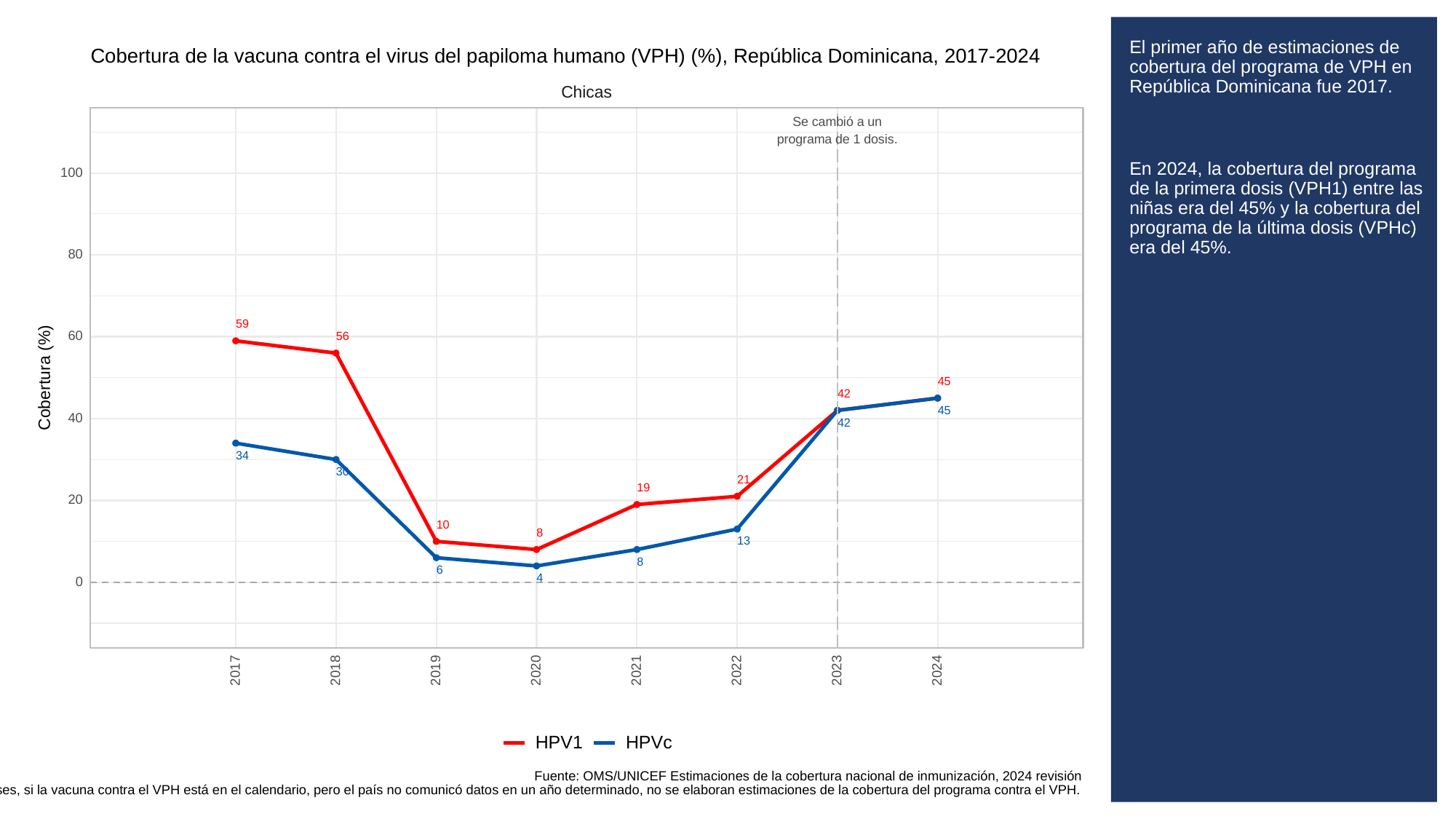

# El primer año de estimaciones de cobertura del programa de VPH en República Dominicana fue 2017.

En 2024, la cobertura del programa de la primera dosis (VPH1) entre las niñas era del 45% y la cobertura del programa de la última dosis (VPHc) era del 45%.

Cobertura de la vacuna contra el virus del papiloma humano (VPH) (%), República Dominicana, 2017-2024
Chicas

Se cambió a un

programa de 1 dosis.
100

80

59
60
56

Cobertura (%)
45

42

45

40

42

34

30
21
19

20

10

8
13

8

6
4
0

2023
2017
2018
2019
2020
2021
2022
2024
HPVc
HPV1

Fuente: OMS/UNICEF Estimaciones de la cobertura nacional de inmunización, 2024 revisión
Para algunos países, si la vacuna contra el VPH está en el calendario, pero el país no comunicó datos en un año determinado, no se elaboran estimaciones de la cobertura del programa contra el VPH.